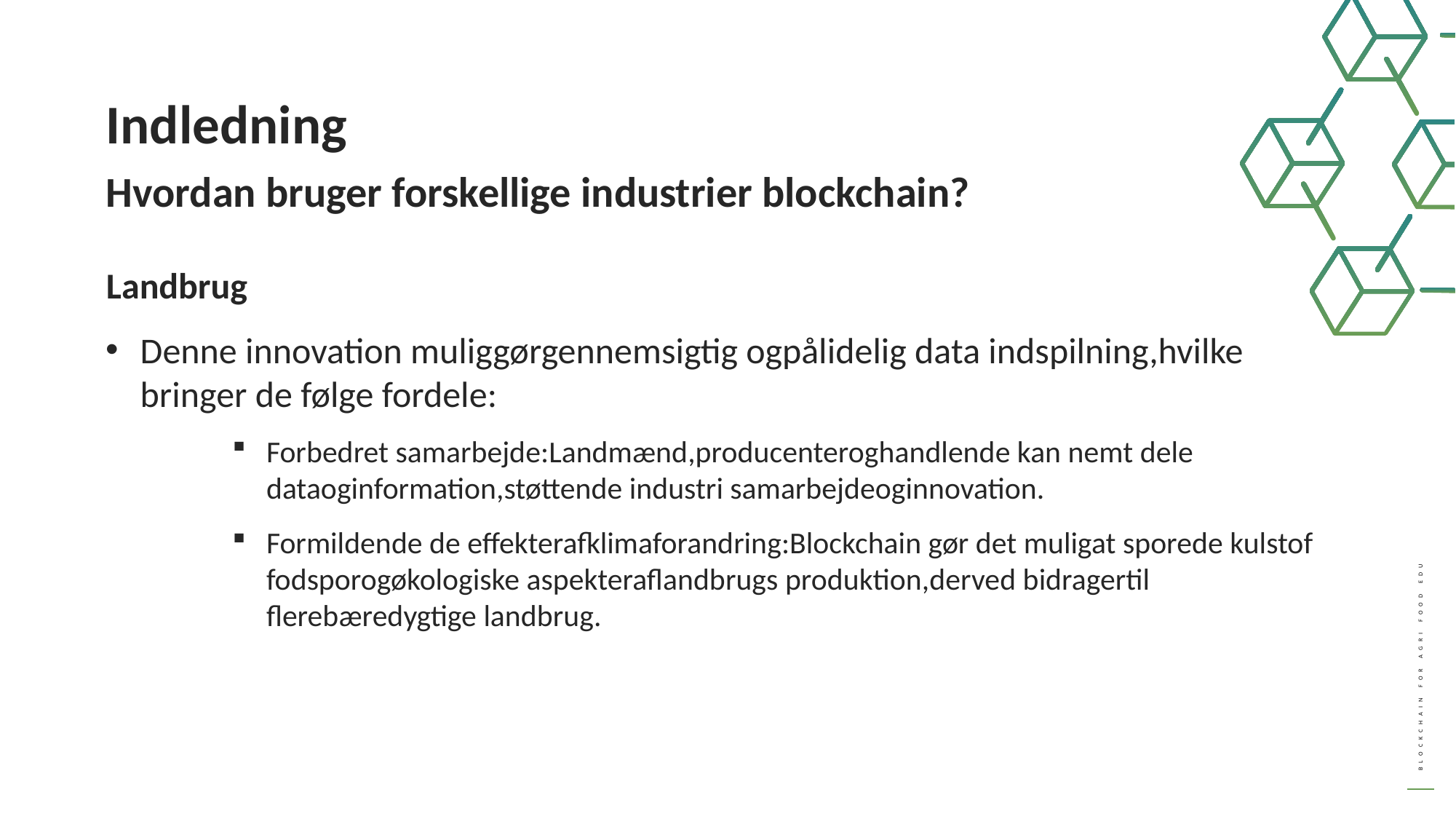

Indledning
Hvordan bruger forskellige industrier blockchain?
Landbrug
Denne innovation muliggørgennemsigtig ogpålidelig data indspilning,hvilke bringer de følge fordele:
Forbedret samarbejde:Landmænd,producenteroghandlende kan nemt dele dataoginformation,støttende industri samarbejdeoginnovation.
Formildende de effekterafklimaforandring:Blockchain gør det muligat sporede kulstof fodsporogøkologiske aspekteraflandbrugs produktion,derved bidragertil flerebæredygtige landbrug.